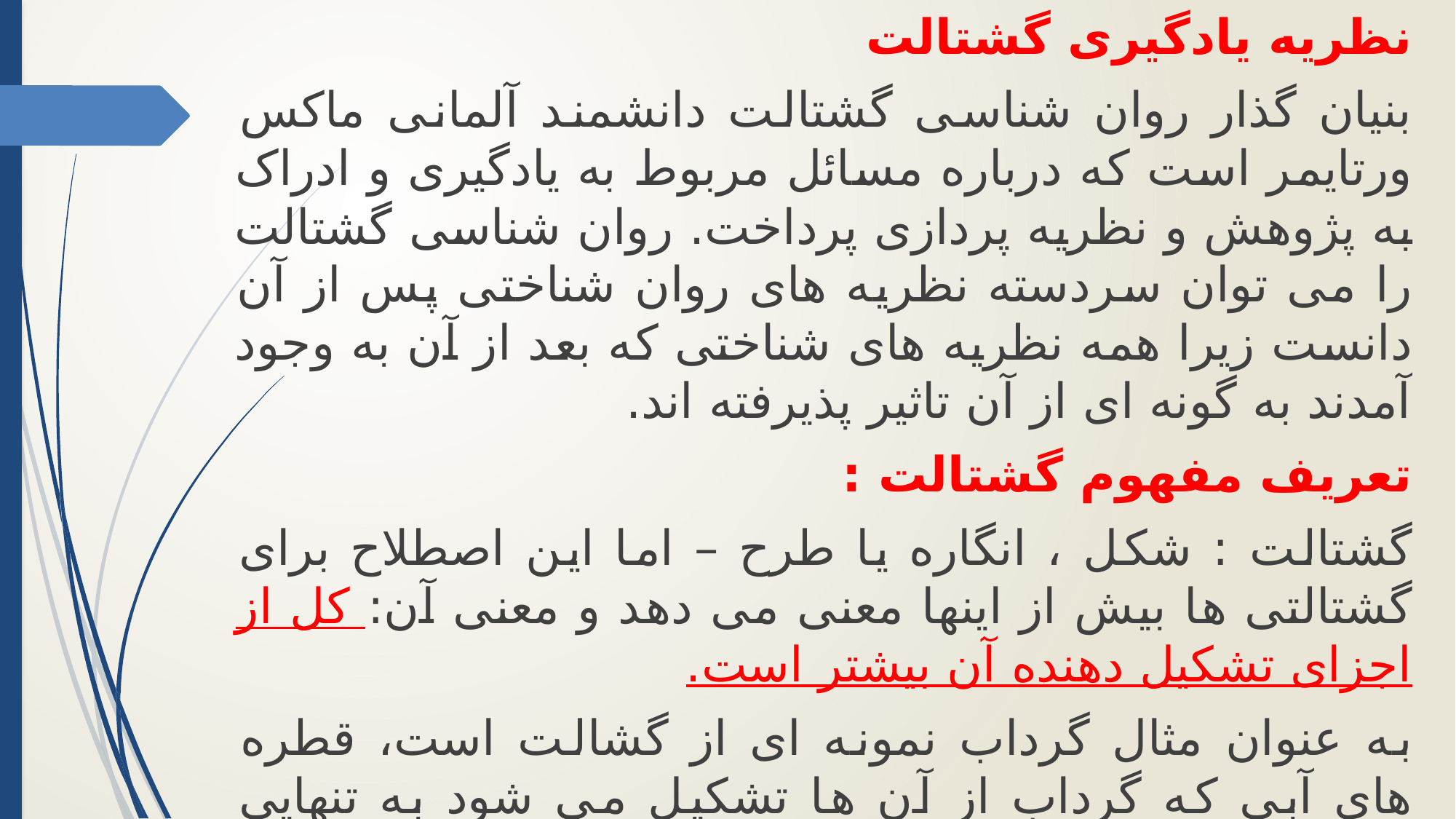

نظریه یادگیری گشتالت
بنیان گذار روان شناسی گشتالت دانشمند آلمانی ماکس ورتایمر است که درباره مسائل مربوط به یادگیری و ادراک به پژوهش و نظریه پردازی پرداخت. روان شناسی گشتالت را می توان سردسته نظریه های روان شناختی پس از آن دانست زیرا همه نظریه های شناختی که بعد از آن به وجود آمدند به گونه ای از آن تاثیر پذیرفته اند.
تعریف مفهوم گشتالت :
گشتالت : شکل ، انگاره یا طرح – اما این اصطلاح برای گشتالتی ها بیش از اینها معنی می دهد و معنی آن: کل از اجزای تشکیل دهنده آن بیشتر است.
به عنوان مثال گرداب نمونه ای از گشالت است، قطره های آبی که گرداب از آن ها تشکیل می شود به تنهایی معرف گرداب نیستند بلکه نوع حرکت آن در گرداب معرف گرداب است.